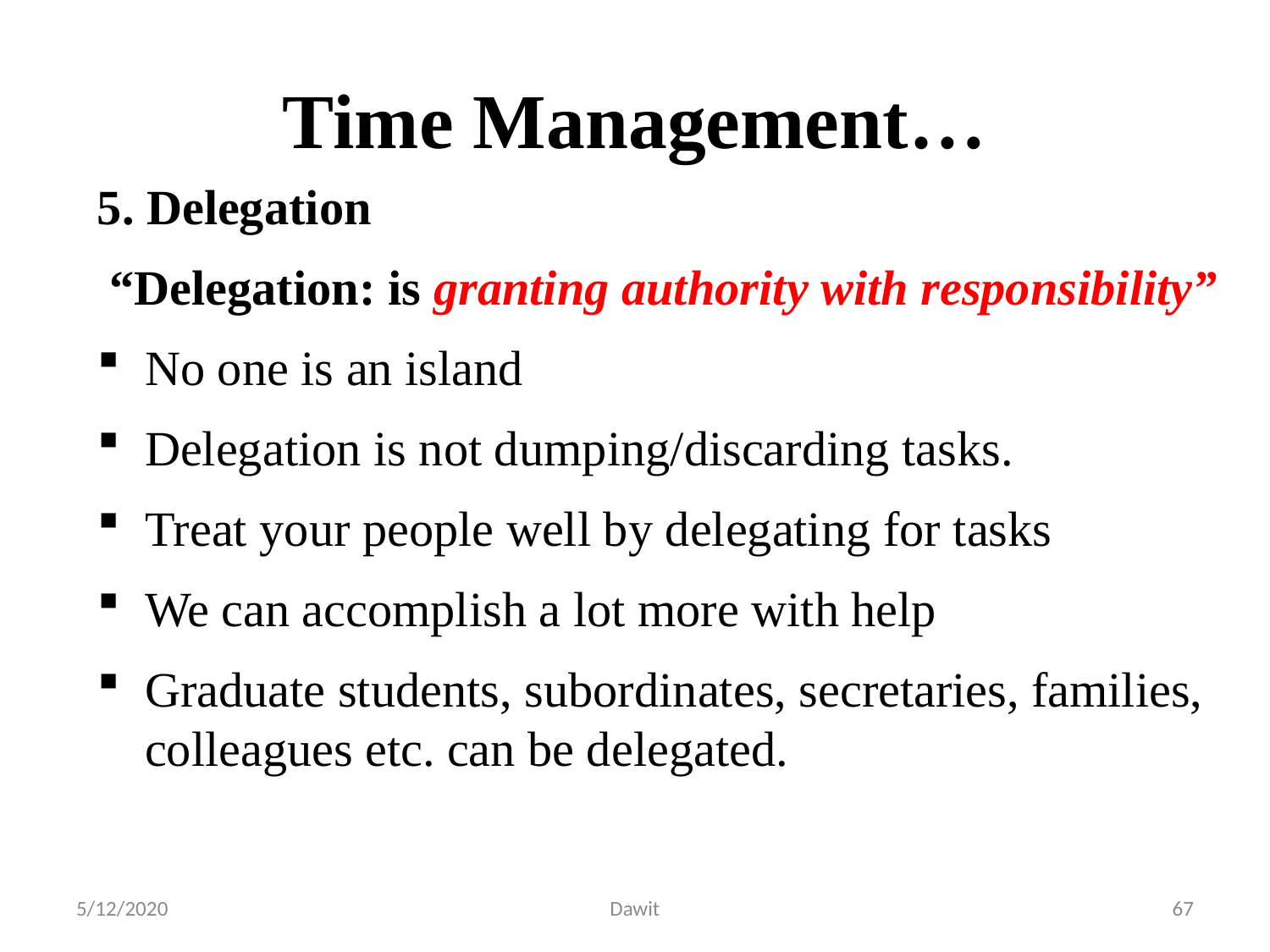

# Time Management…
5. Delegation
 “Delegation: is granting authority with responsibility”
No one is an island
Delegation is not dumping/discarding tasks.
Treat your people well by delegating for tasks
We can accomplish a lot more with help
Graduate students, subordinates, secretaries, families, colleagues etc. can be delegated.

5/12/2020
Dawit
67